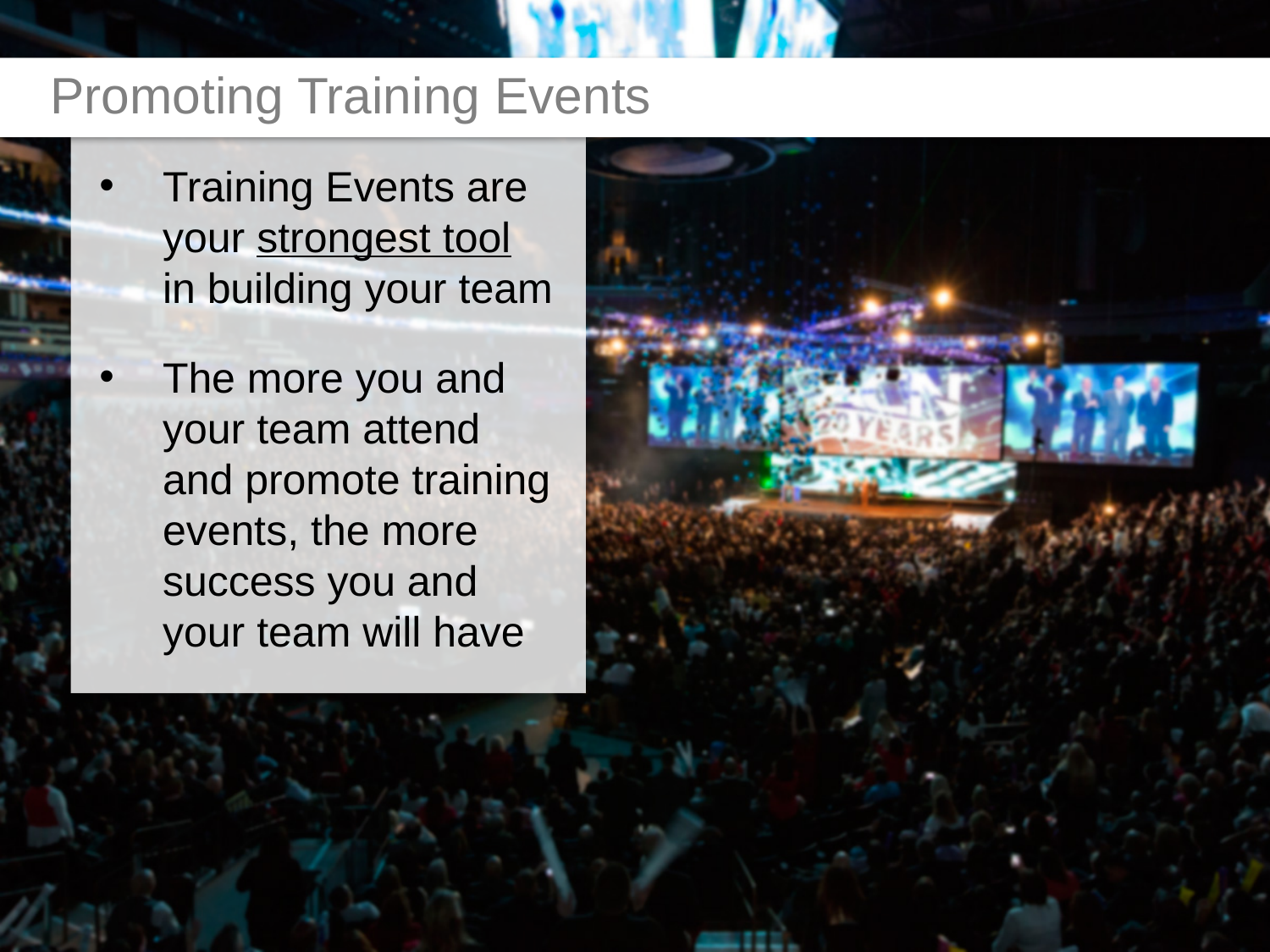

Promoting Training Events

Training Events are your strongest tool in building your team
The more you and
your team attend and promote training events, the more success you and your team will have